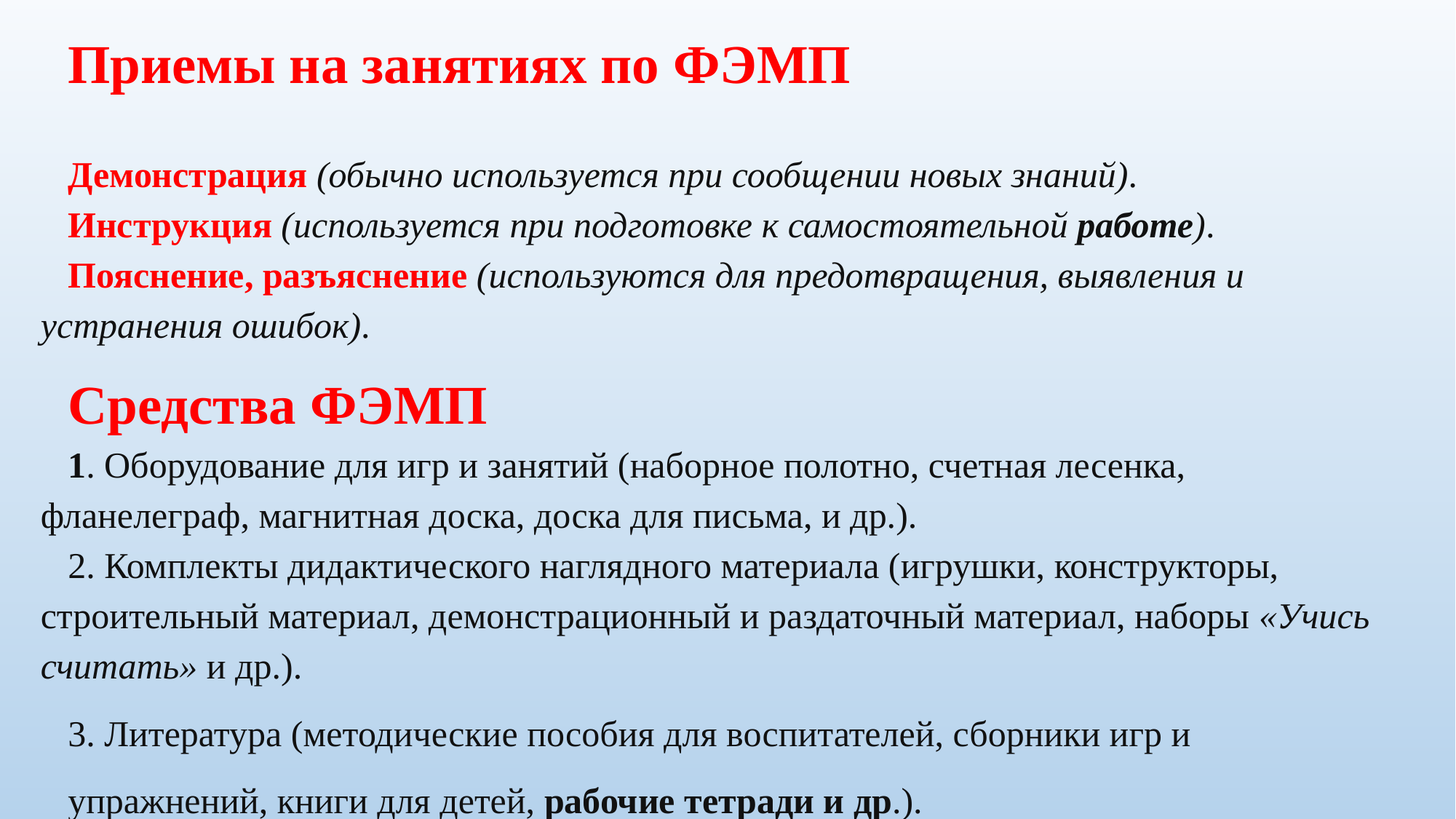

Приемы на занятиях по ФЭМП

Демонстрация (обычно используется при сообщении новых знаний).
Инструкция (используется при подготовке к самостоятельной работе).
Пояснение, разъяснение (используются для предотвращения, выявления и устранения ошибок).
Средства ФЭМП
1. Оборудование для игр и занятий (наборное полотно, счетная лесенка, фланелеграф, магнитная доска, доска для письма, и др.).
2. Комплекты дидактического наглядного материала (игрушки, конструкторы, строительный материал, демонстрационный и раздаточный материал, наборы «Учись считать» и др.).
3. Литература (методические пособия для воспитателей, сборники игр и
упражнений, книги для детей, рабочие тетради и др.).